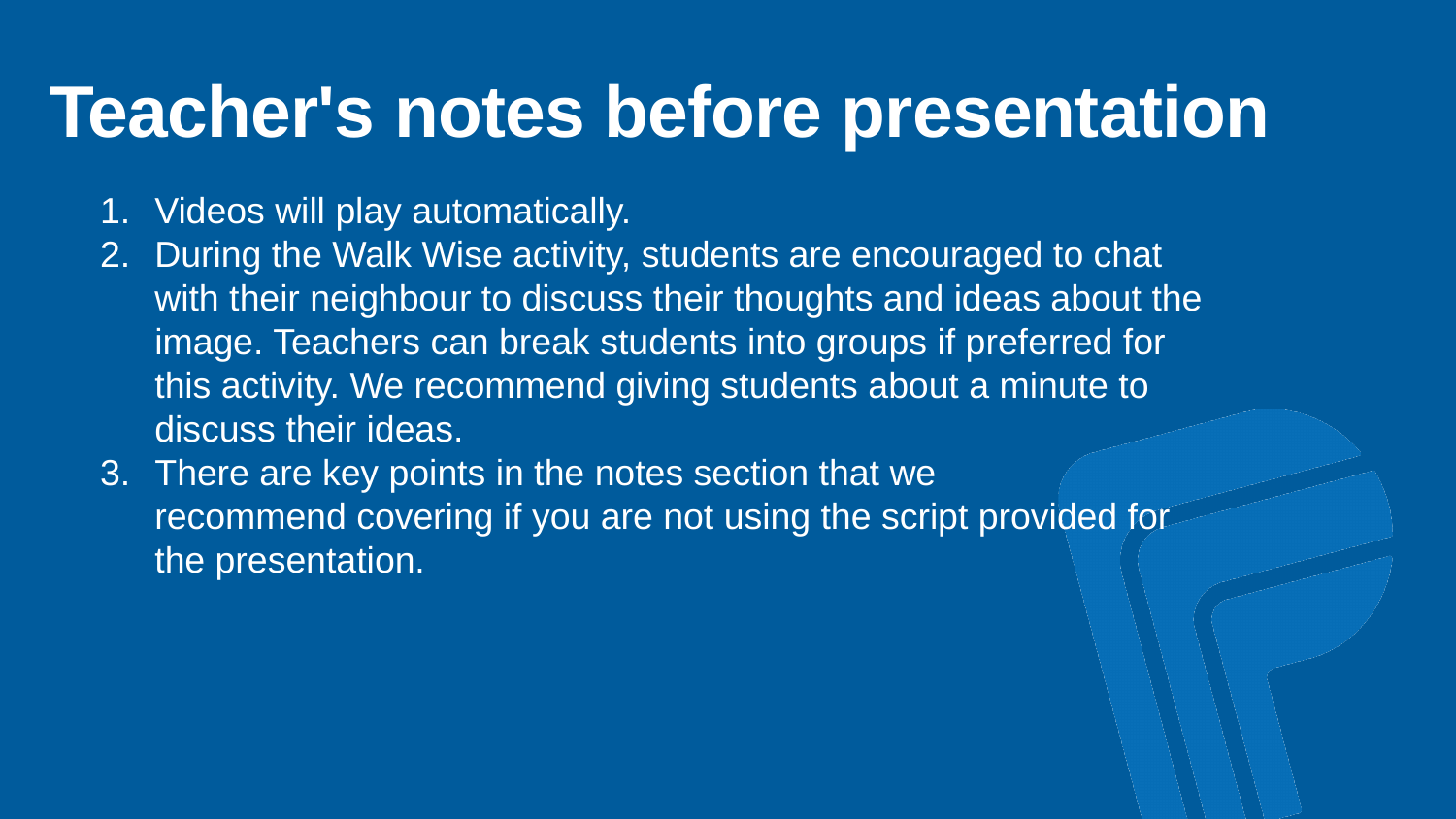

# Teacher's notes before presentation
Videos will play automatically.
During the Walk Wise activity, students are encouraged to chat with their neighbour to discuss their thoughts and ideas about the image. Teachers can break students into groups if preferred for this activity. We recommend giving students about a minute to discuss their ideas.
There are key points in the notes section that we recommend covering if you are not using the script provided for the presentation.